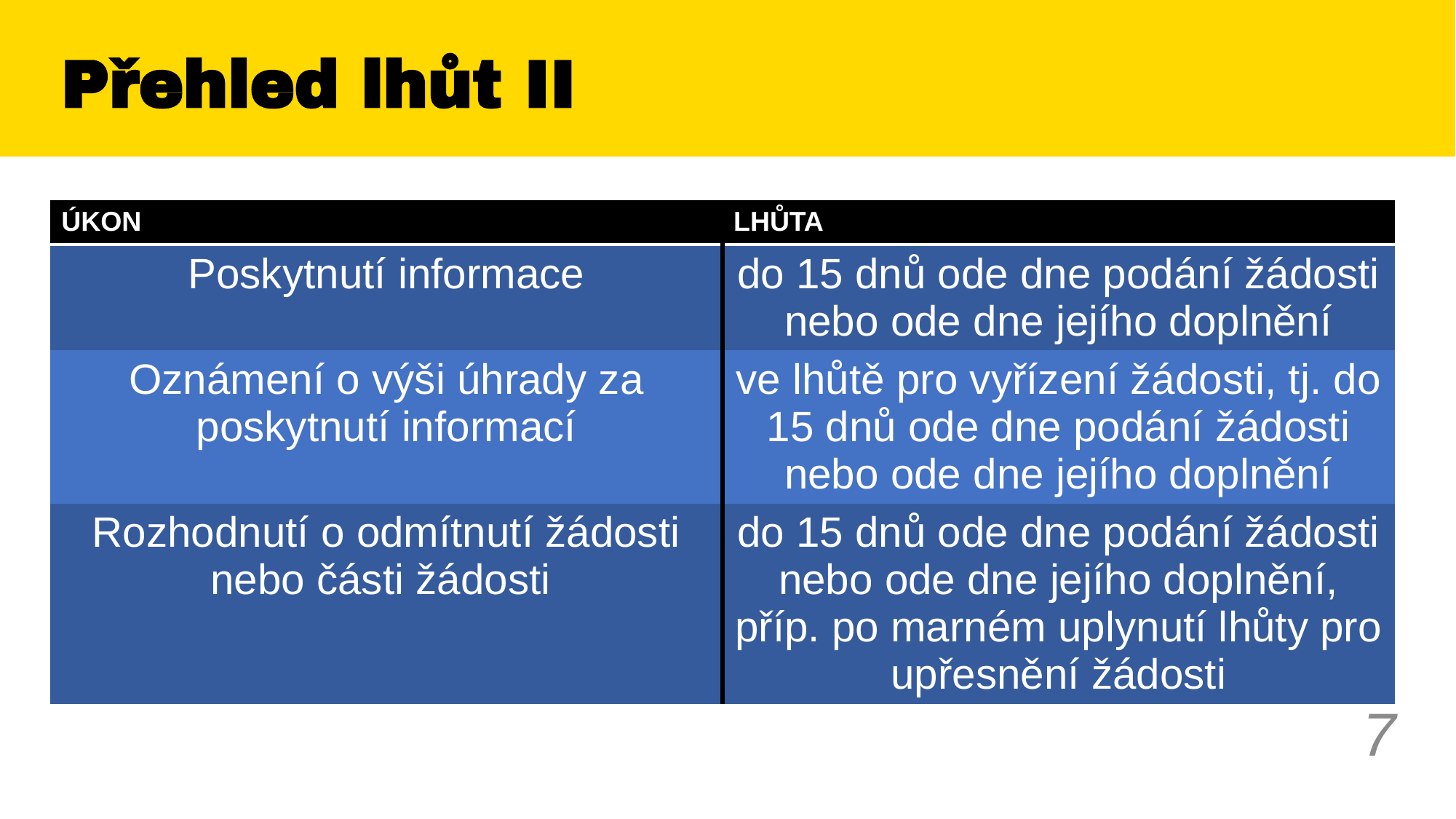

# Přehled lhůt II
| ÚKON | LHŮTA |
| --- | --- |
| Poskytnutí informace | do 15 dnů ode dne podání žádosti nebo ode dne jejího doplnění |
| Oznámení o výši úhrady za poskytnutí informací | ve lhůtě pro vyřízení žádosti, tj. do 15 dnů ode dne podání žádosti nebo ode dne jejího doplnění |
| Rozhodnutí o odmítnutí žádosti nebo části žádosti | do 15 dnů ode dne podání žádosti nebo ode dne jejího doplnění, příp. po marném uplynutí lhůty pro upřesnění žádosti |
7